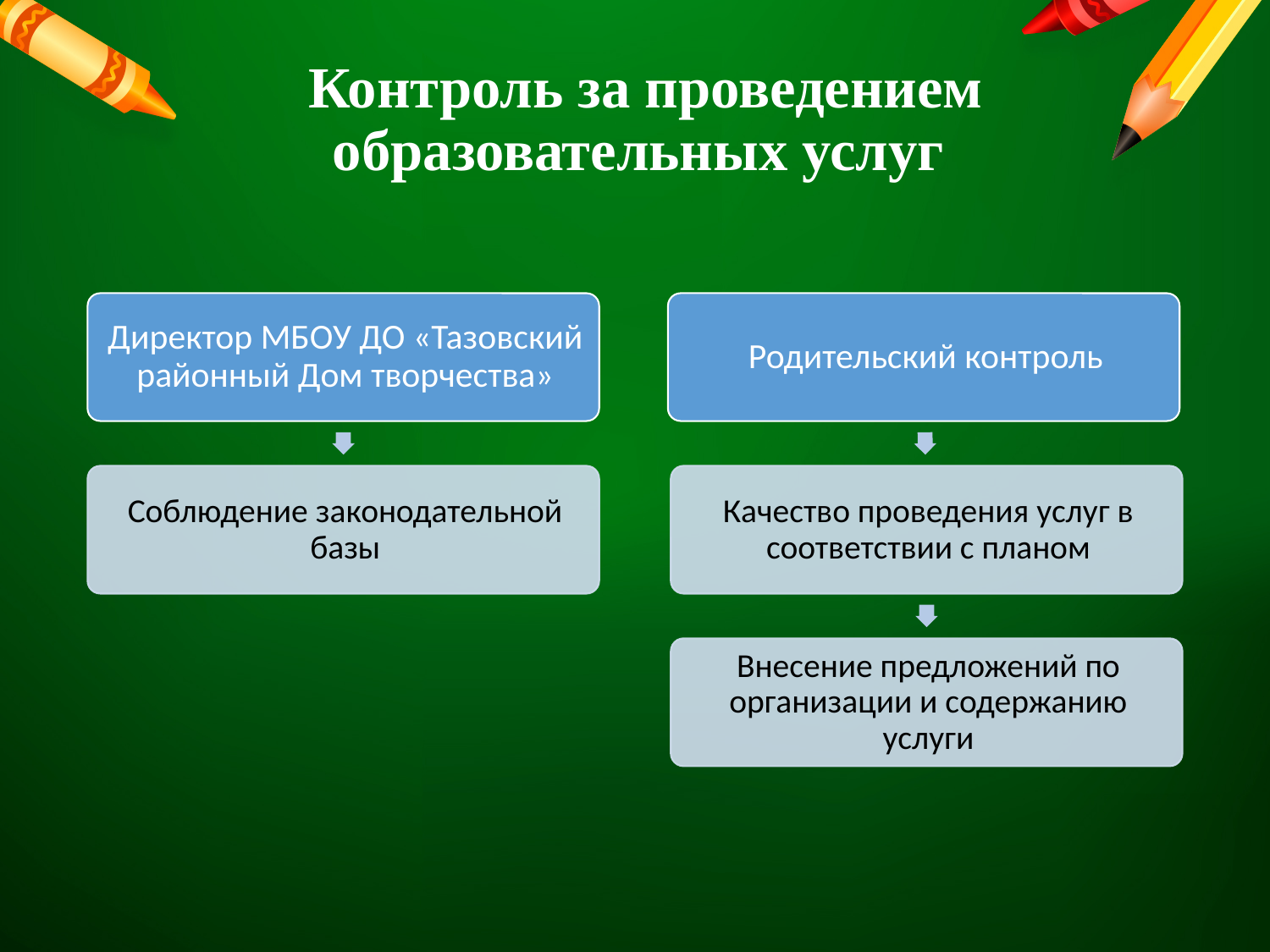

# Контроль за проведением образовательных услуг
Директор МБОУ ДО «Тазовский районный Дом творчества»
Соблюдение законодательной базы
Родительский контроль
Качество проведения услуг в соответствии с планом
Внесение предложений по организации и содержанию услуги